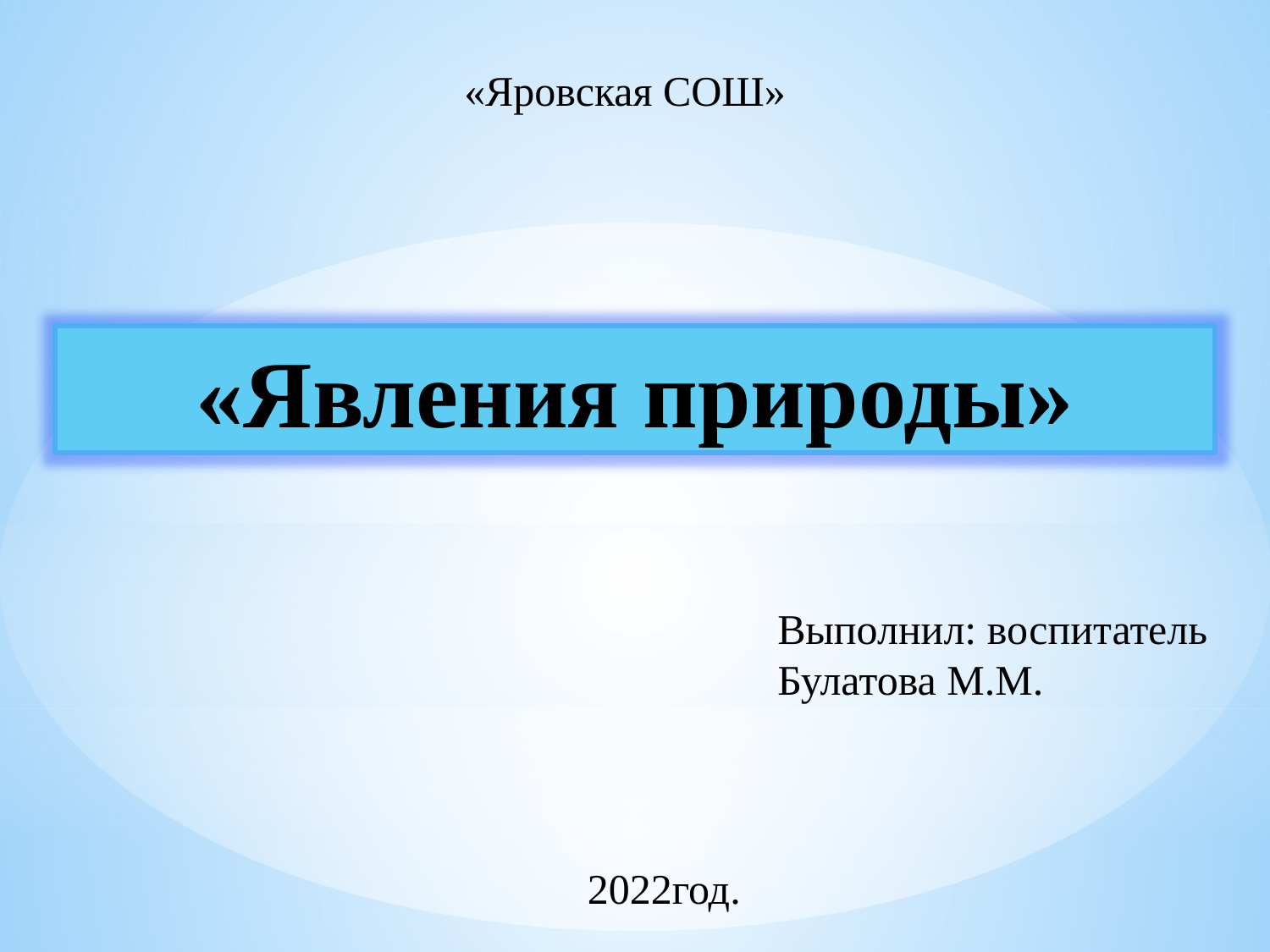

«Яровская СОШ»
«Явления природы»
Выполнил: воспитатель Булатова М.М.
2022год.